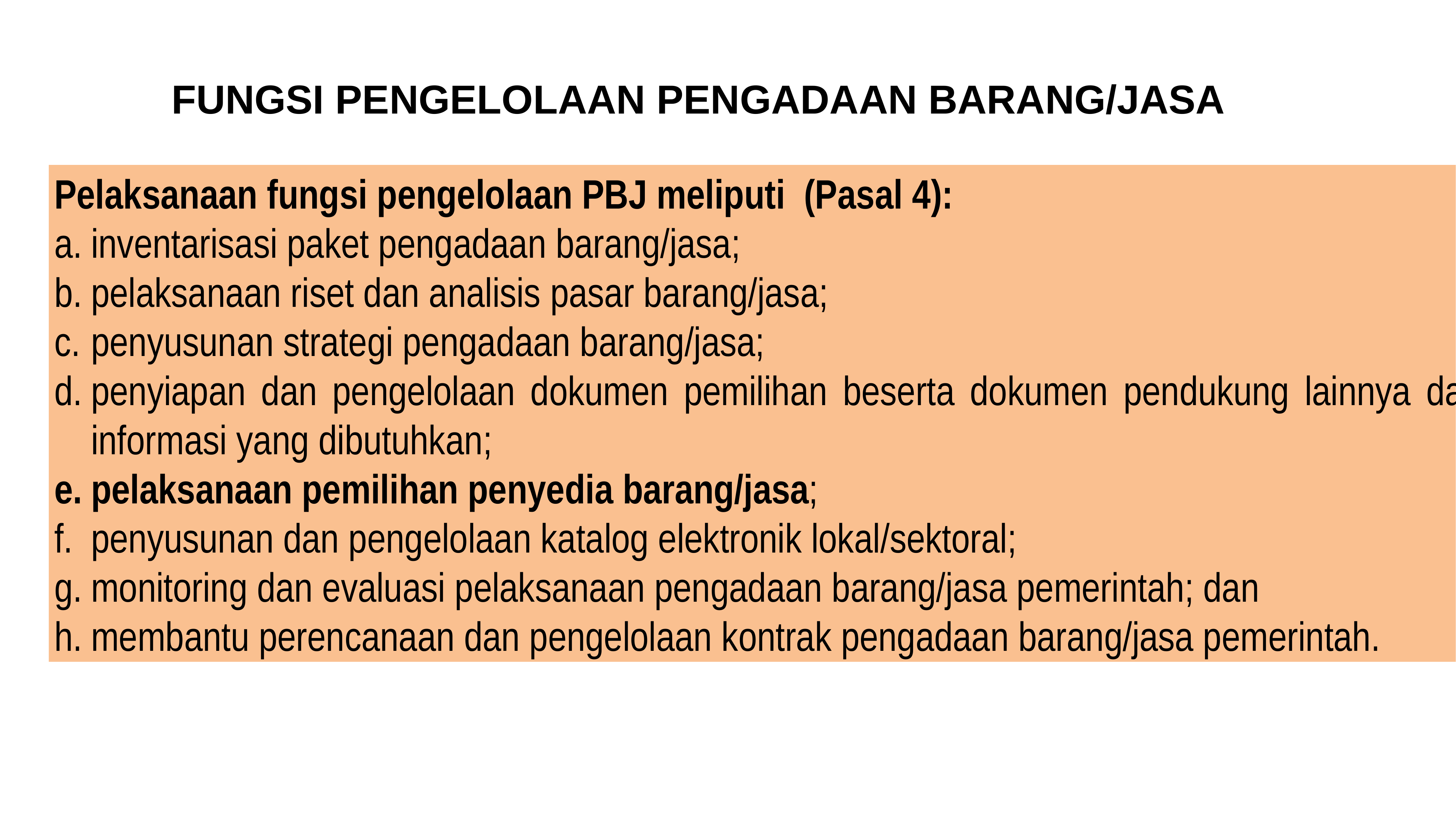

FUNGSI PENGELOLAAN PENGADAAN BARANG/JASA
Pelaksanaan fungsi pengelolaan PBJ meliputi  (Pasal 4):
inventarisasi paket pengadaan barang/jasa;
pelaksanaan riset dan analisis pasar barang/jasa;
penyusunan strategi pengadaan barang/jasa;
penyiapan dan pengelolaan dokumen pemilihan beserta dokumen pendukung lainnya dan informasi yang dibutuhkan;
pelaksanaan pemilihan penyedia barang/jasa;
penyusunan dan pengelolaan katalog elektronik lokal/sektoral;
monitoring dan evaluasi pelaksanaan pengadaan barang/jasa pemerintah; dan
membantu perencanaan dan pengelolaan kontrak pengadaan barang/jasa pemerintah.